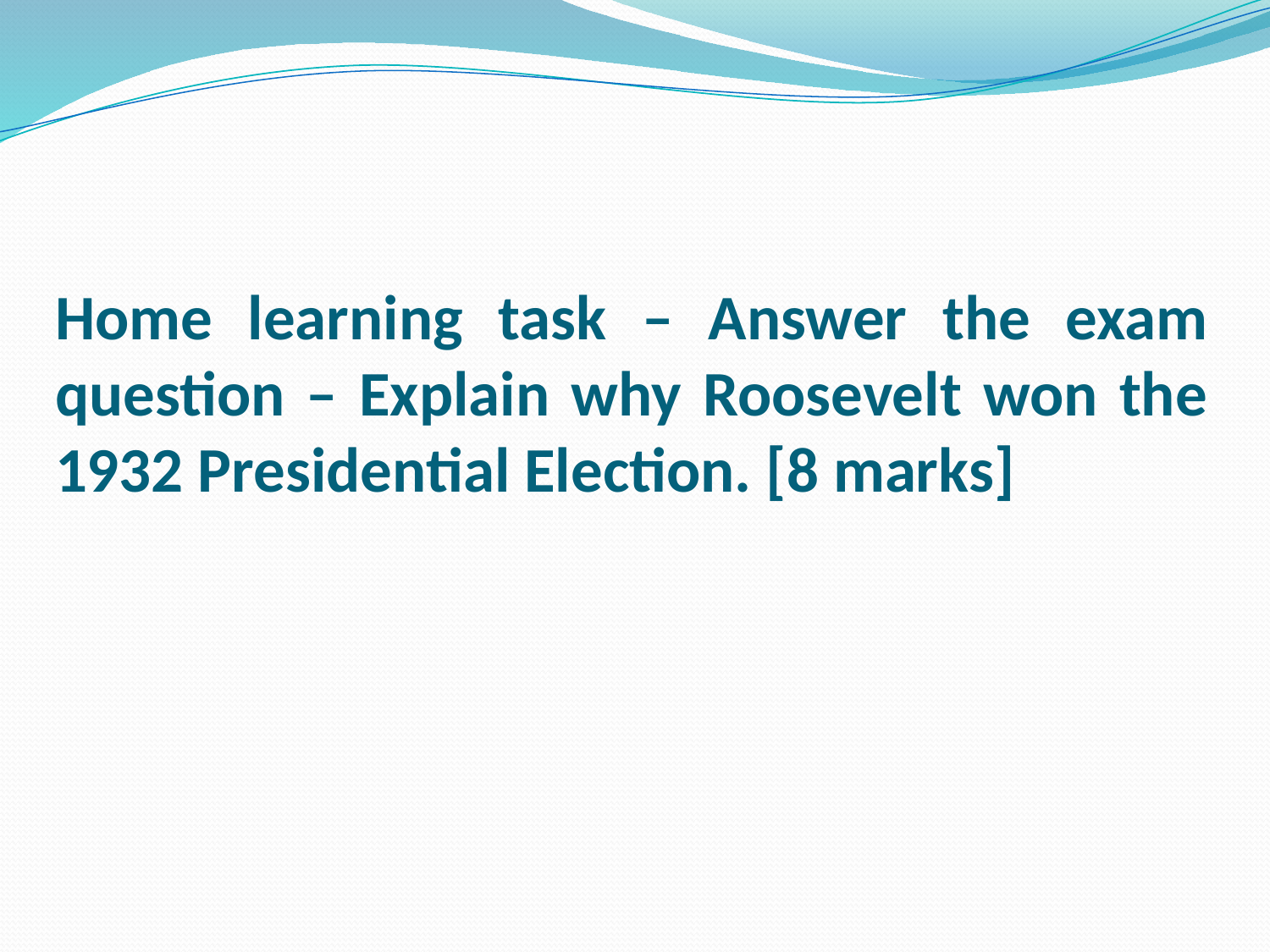

# Home learning task – Answer the exam question – Explain why Roosevelt won the 1932 Presidential Election. [8 marks]